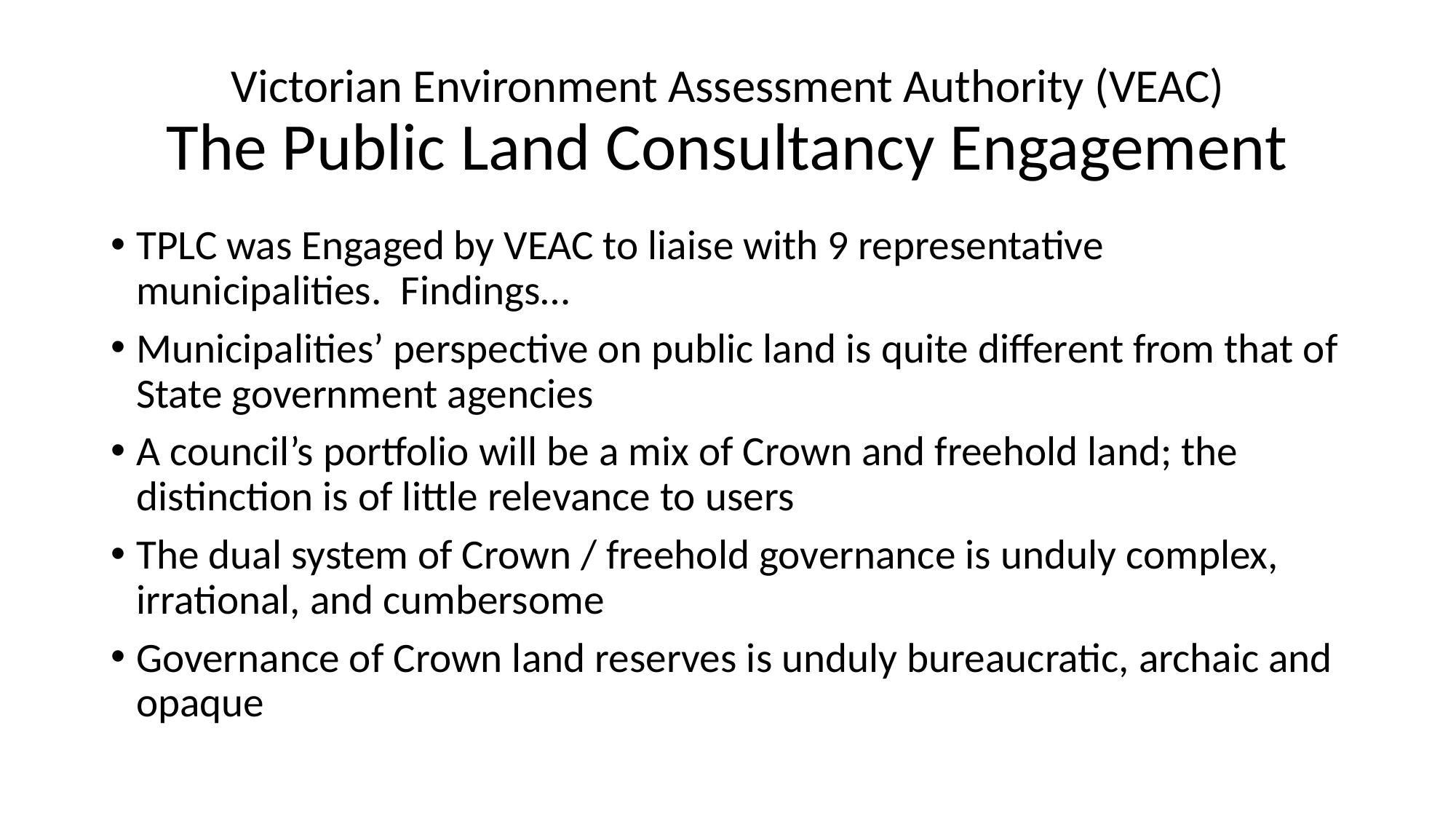

# Victorian Environment Assessment Authority (VEAC) The Public Land Consultancy Engagement
TPLC was Engaged by VEAC to liaise with 9 representative municipalities.  Findings…
Municipalities’ perspective on public land is quite different from that of State government agencies
A council’s portfolio will be a mix of Crown and freehold land; the distinction is of little relevance to users
The dual system of Crown / freehold governance is unduly complex, irrational, and cumbersome
Governance of Crown land reserves is unduly bureaucratic, archaic and opaque